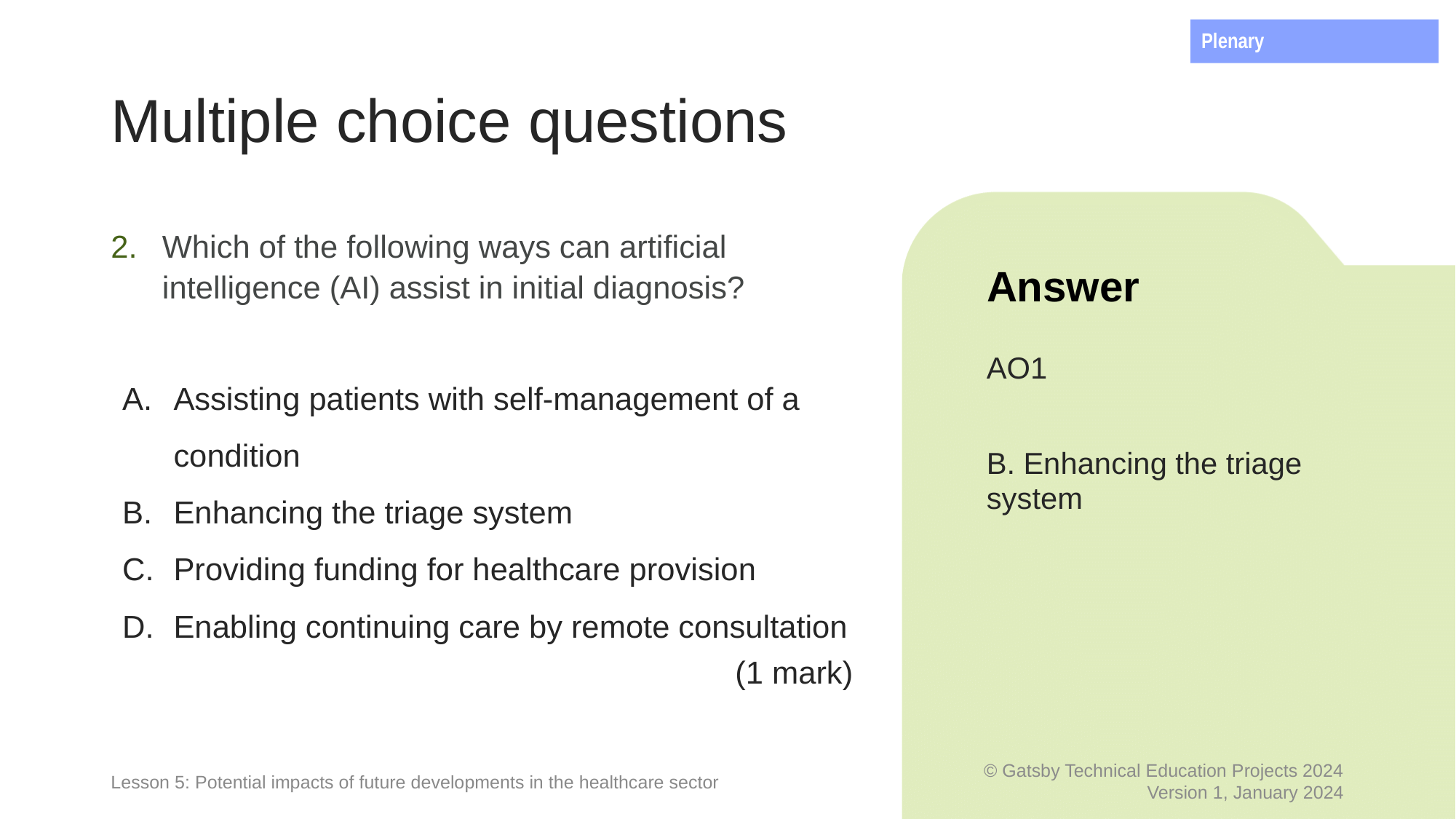

Plenary
# Multiple choice questions
Which of the following ways can artificial intelligence (AI) assist in initial diagnosis?

Assisting patients with self-management of a condition
Enhancing the triage system
Providing funding for healthcare provision
Enabling continuing care by remote consultation
(1 mark)
Answer
AO1

B. Enhancing the triage system

Lesson 5: Potential impacts of future developments in the healthcare sector